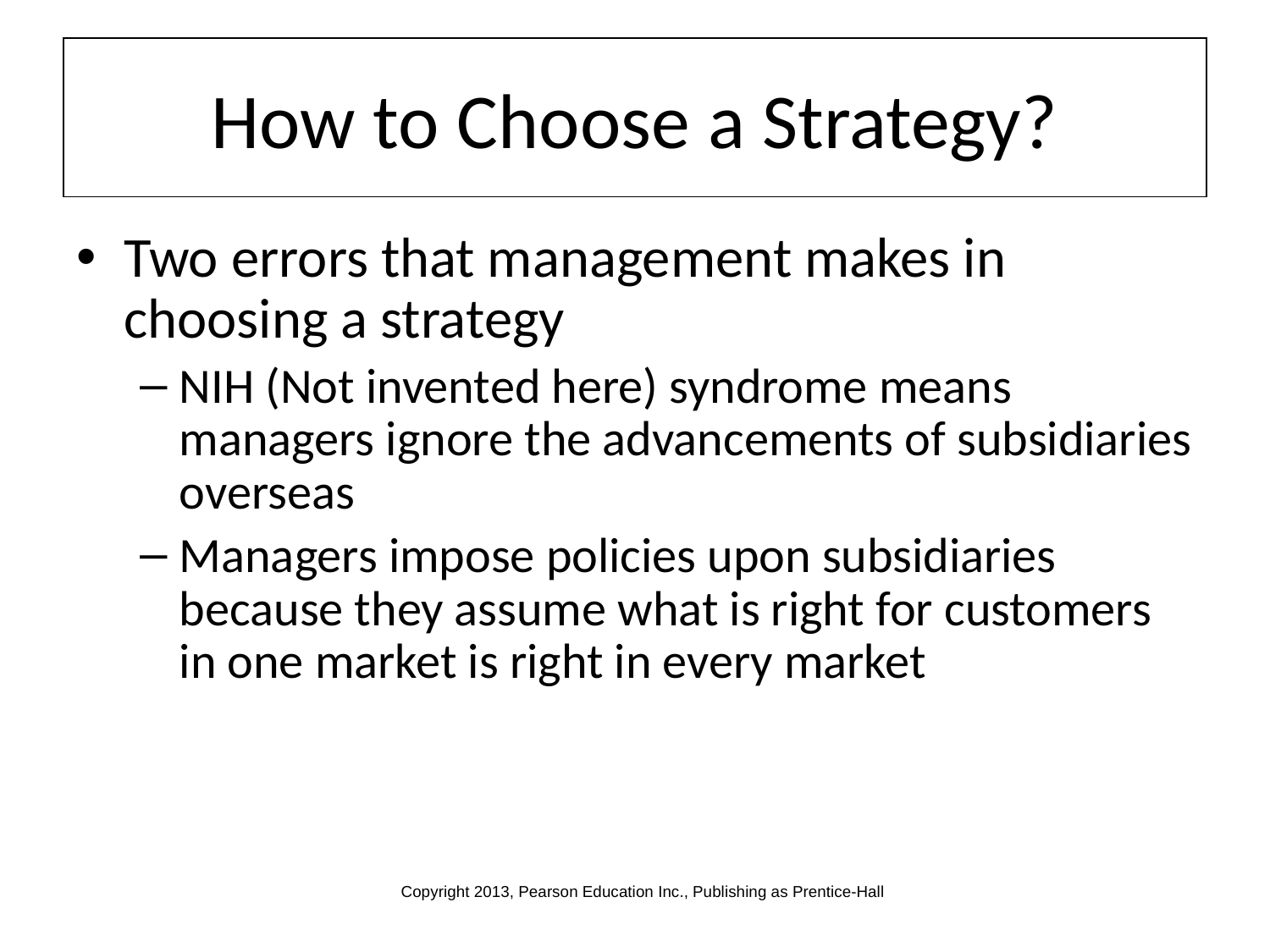

# How to Choose a Strategy?
Two errors that management makes in choosing a strategy
NIH (Not invented here) syndrome means managers ignore the advancements of subsidiaries overseas
Managers impose policies upon subsidiaries because they assume what is right for customers in one market is right in every market

Copyright 2013, Pearson Education Inc., Publishing as Prentice-Hall